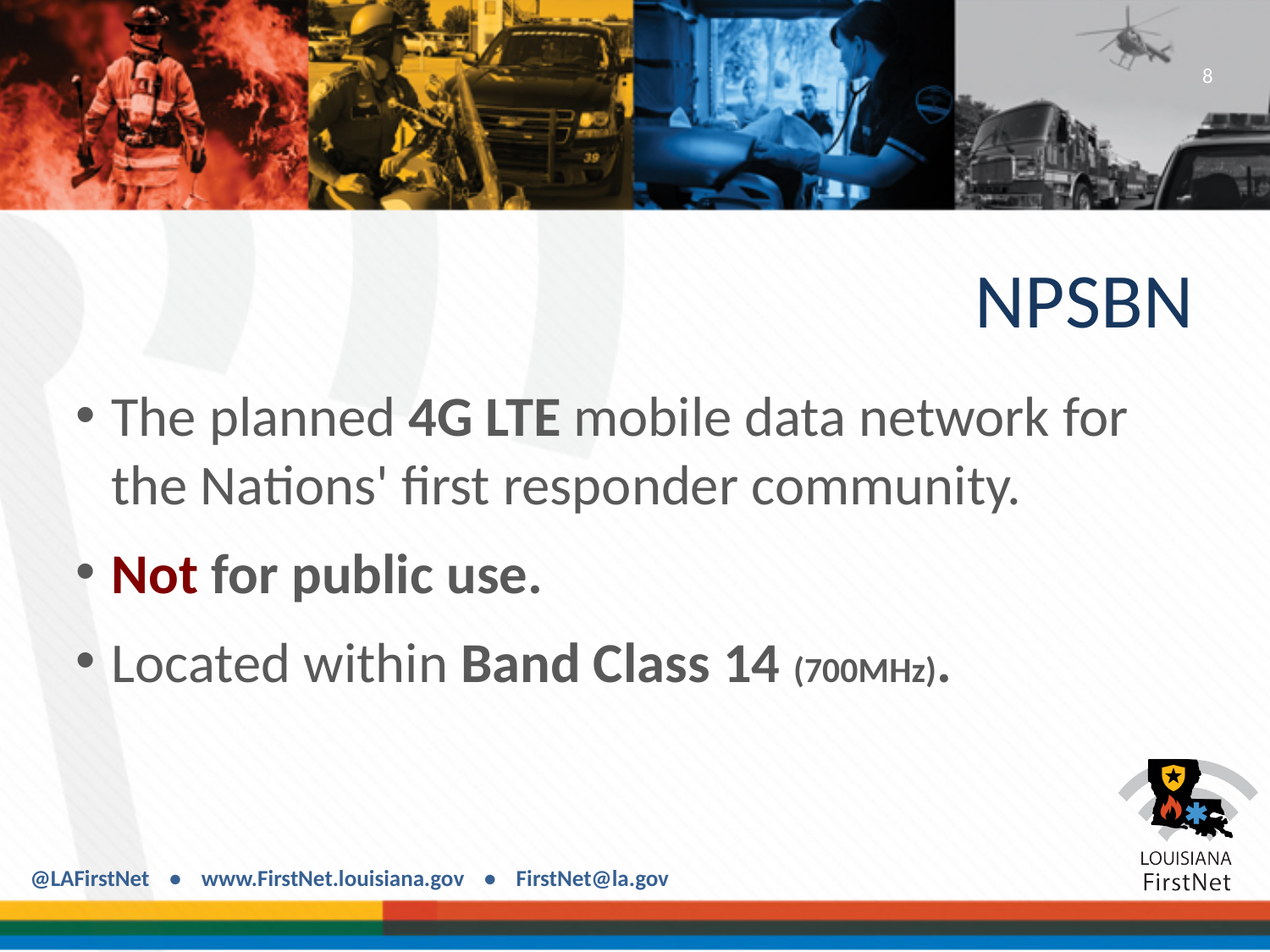

8
# NPSBN
The planned 4G LTE mobile data network for the Nations' first responder community.
Not for public use.
Located within Band Class 14 (700MHz).